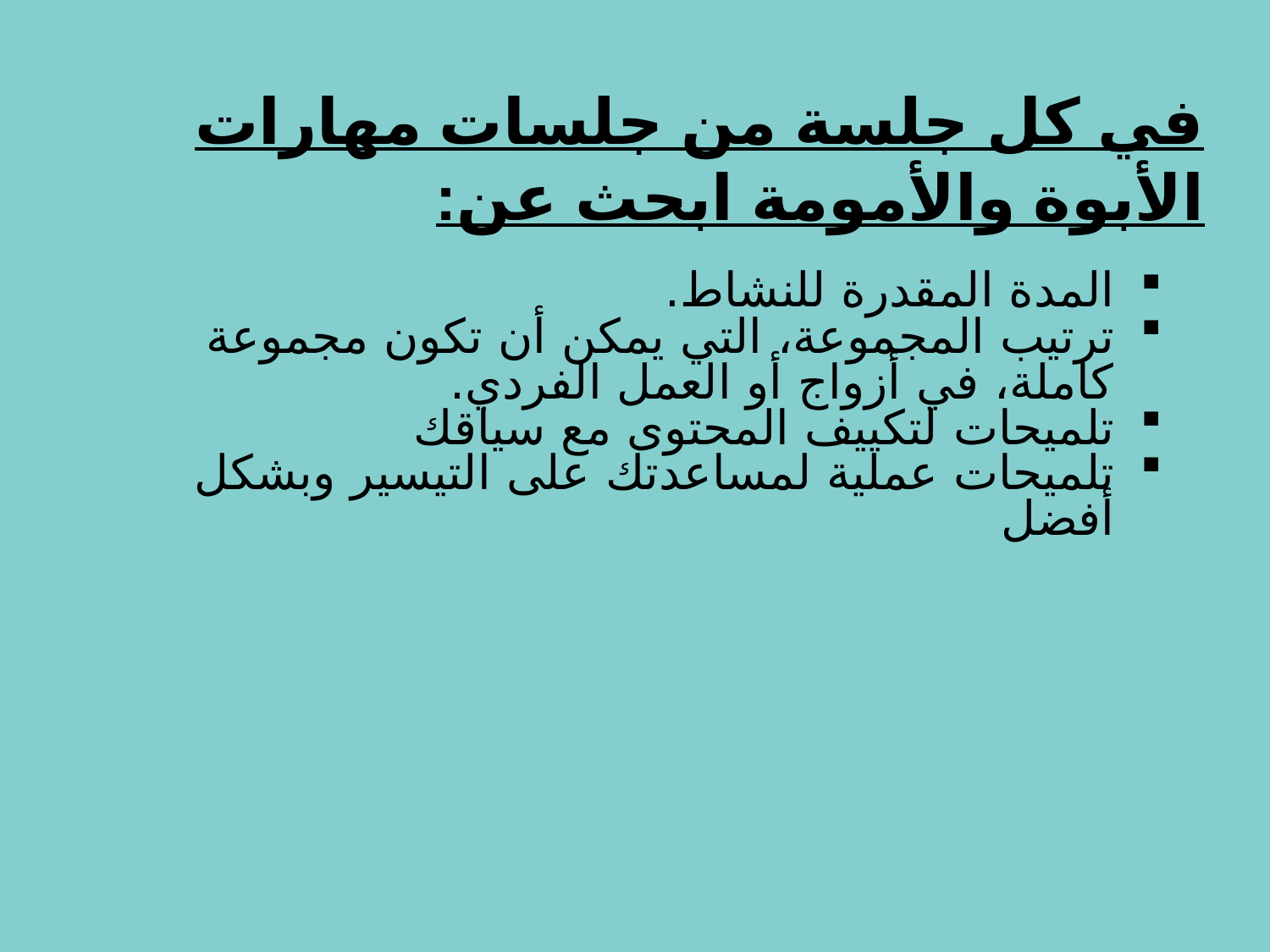

# في كل جلسة من جلسات مهارات الأبوة والأمومة ابحث عن:
المدة المقدرة للنشاط.
ترتيب المجموعة، التي يمكن أن تكون مجموعة كاملة، في أزواج أو العمل الفردي.
تلميحات لتكييف المحتوى مع سياقك
تلميحات عملية لمساعدتك على التيسير وبشكل أفضل